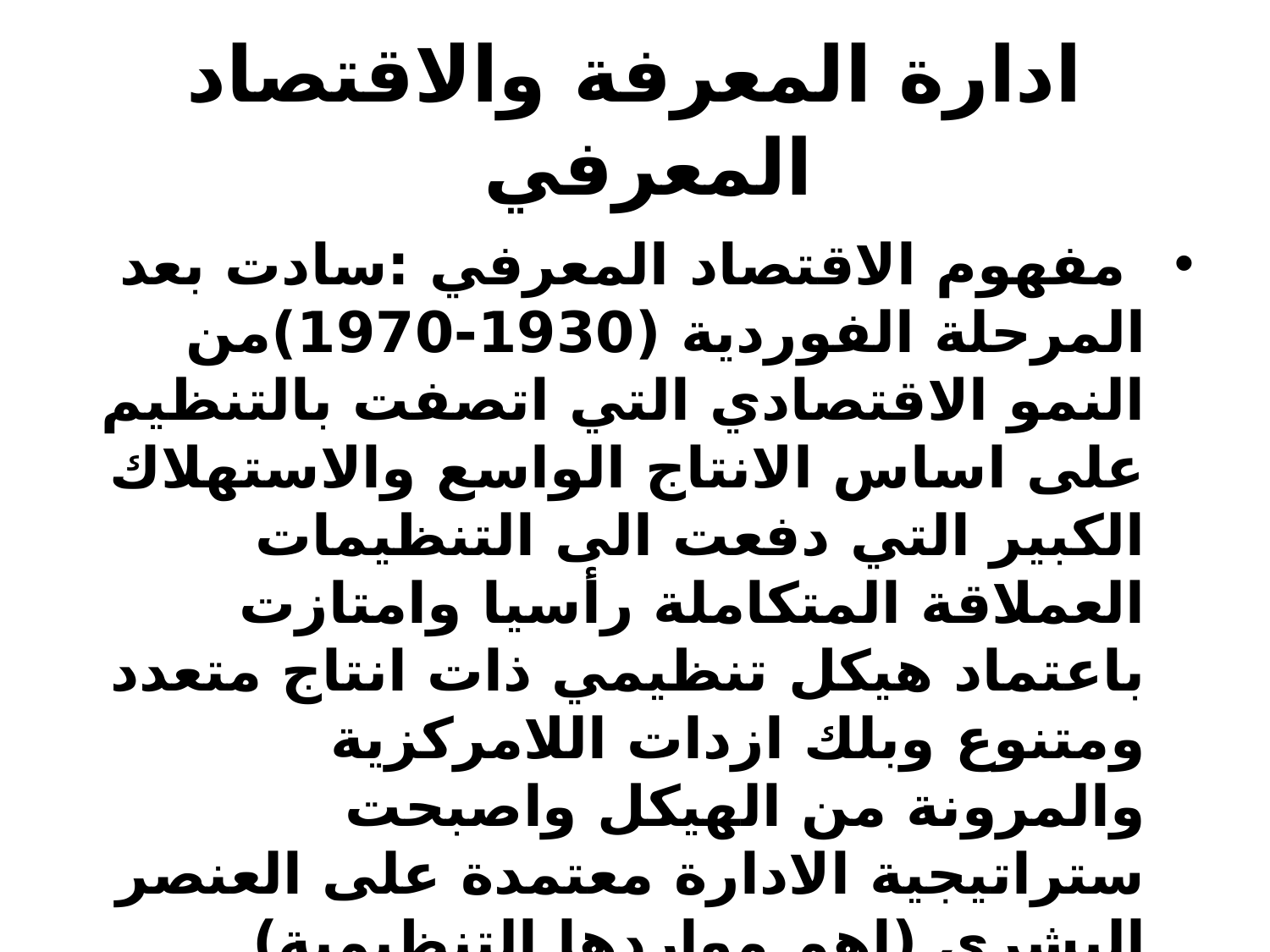

# ادارة المعرفة والاقتصاد المعرفي
 مفهوم الاقتصاد المعرفي :سادت بعد المرحلة الفوردية (1930-1970)من النمو الاقتصادي التي اتصفت بالتنظيم على اساس الانتاج الواسع والاستهلاك الكبير التي دفعت الى التنظيمات العملاقة المتكاملة رأسيا وامتازت باعتماد هيكل تنظيمي ذات انتاج متعدد ومتنوع وبلك ازدات اللامركزية والمرونة من الهيكل واصبحت ستراتيجية الادارة معتمدة على العنصر البشري (اهم مواردها التنظيمية) ونضطر الى التغير على انه نتيجة طبيعية لمواجهةالازمات الاقتصادية والكساد.